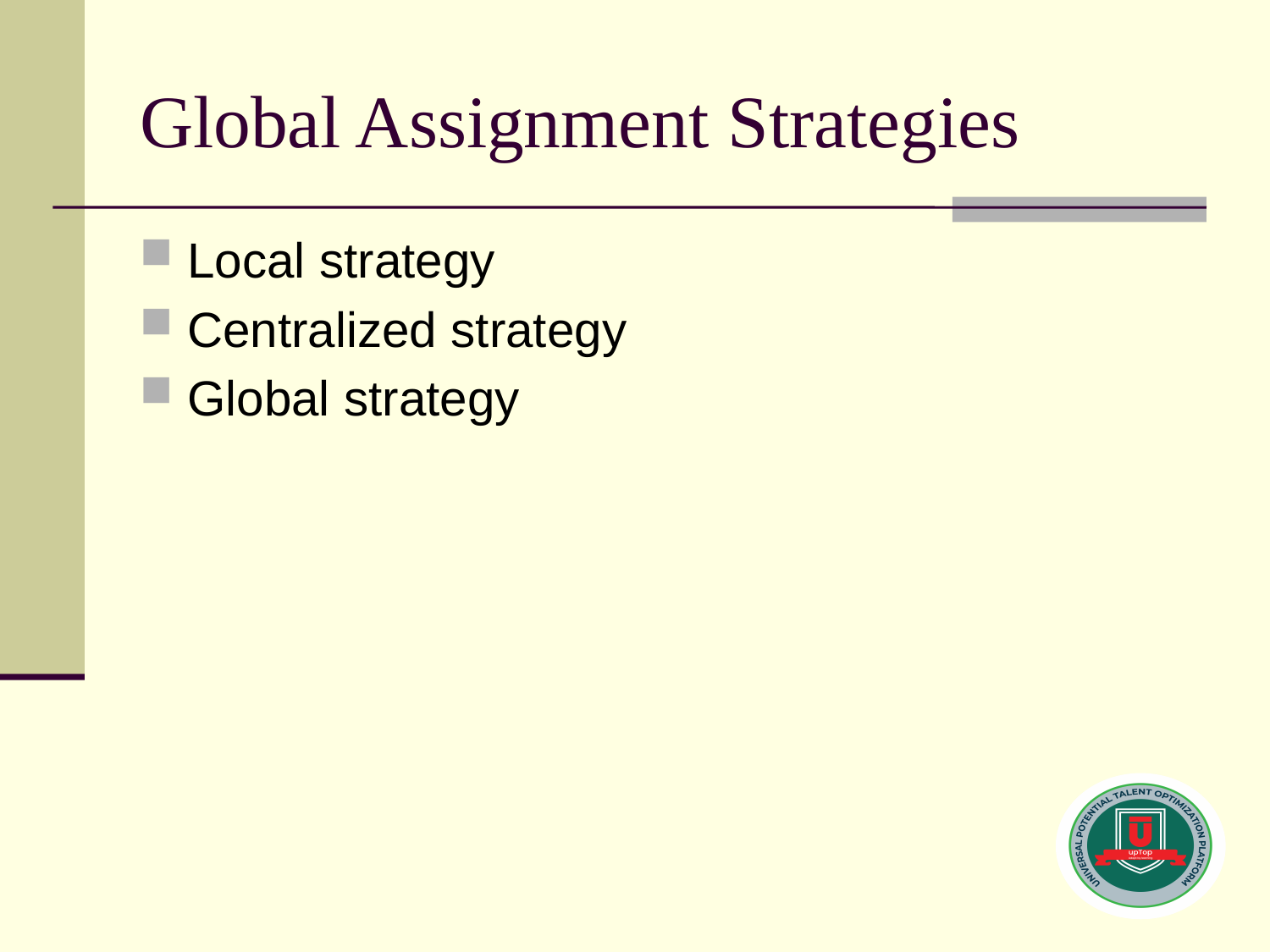

# Global Assignment Strategies
Local strategy
Centralized strategy
Global strategy